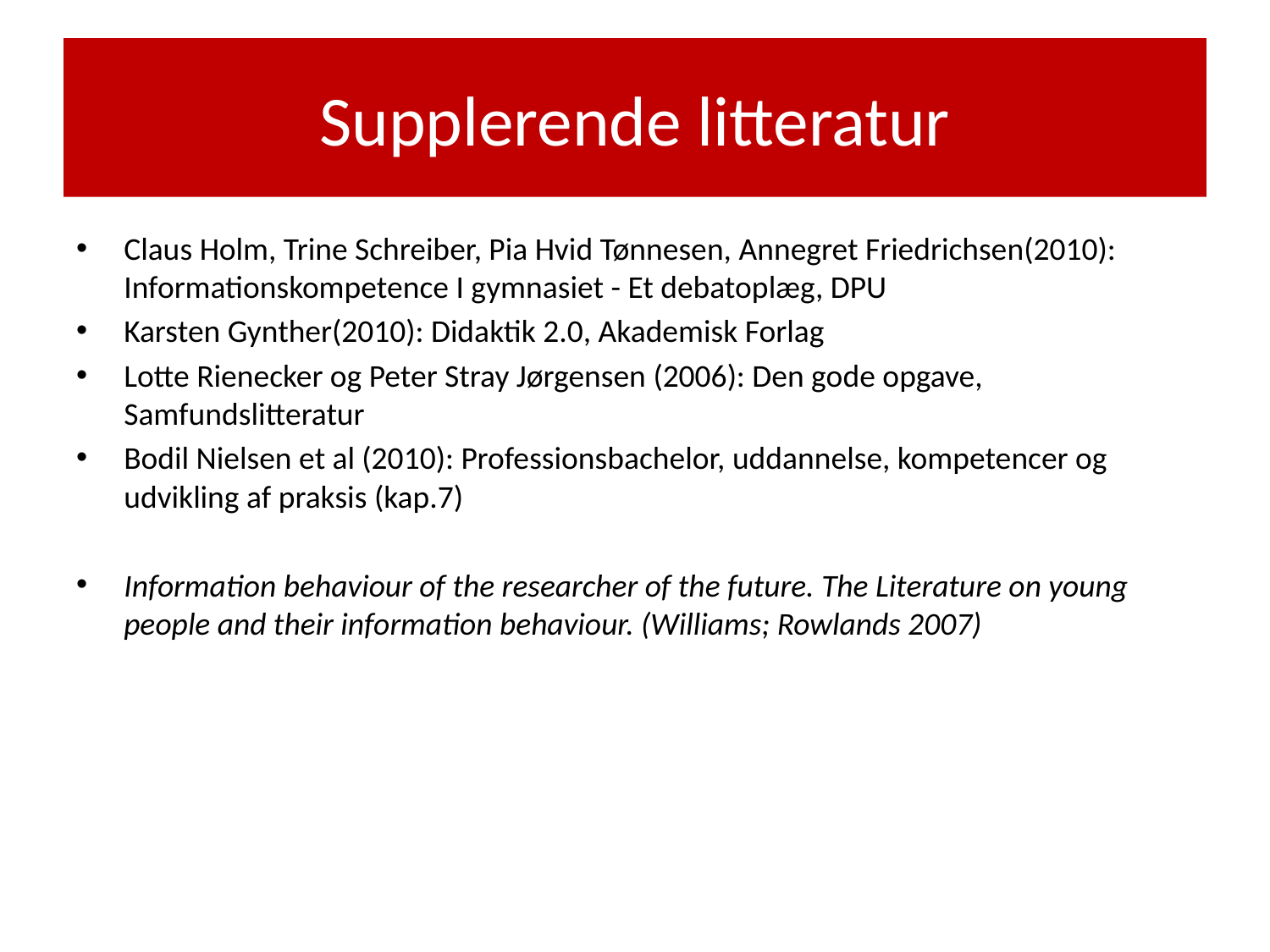

# Supplerende litteratur
Claus Holm, Trine Schreiber, Pia Hvid Tønnesen, Annegret Friedrichsen(2010): Informationskompetence I gymnasiet - Et debatoplæg, DPU
Karsten Gynther(2010): Didaktik 2.0, Akademisk Forlag
Lotte Rienecker og Peter Stray Jørgensen (2006): Den gode opgave, Samfundslitteratur
Bodil Nielsen et al (2010): Professionsbachelor, uddannelse, kompetencer og udvikling af praksis (kap.7)

Information behaviour of the researcher of the future. The Literature on young people and their information behaviour. (Williams; Rowlands 2007)